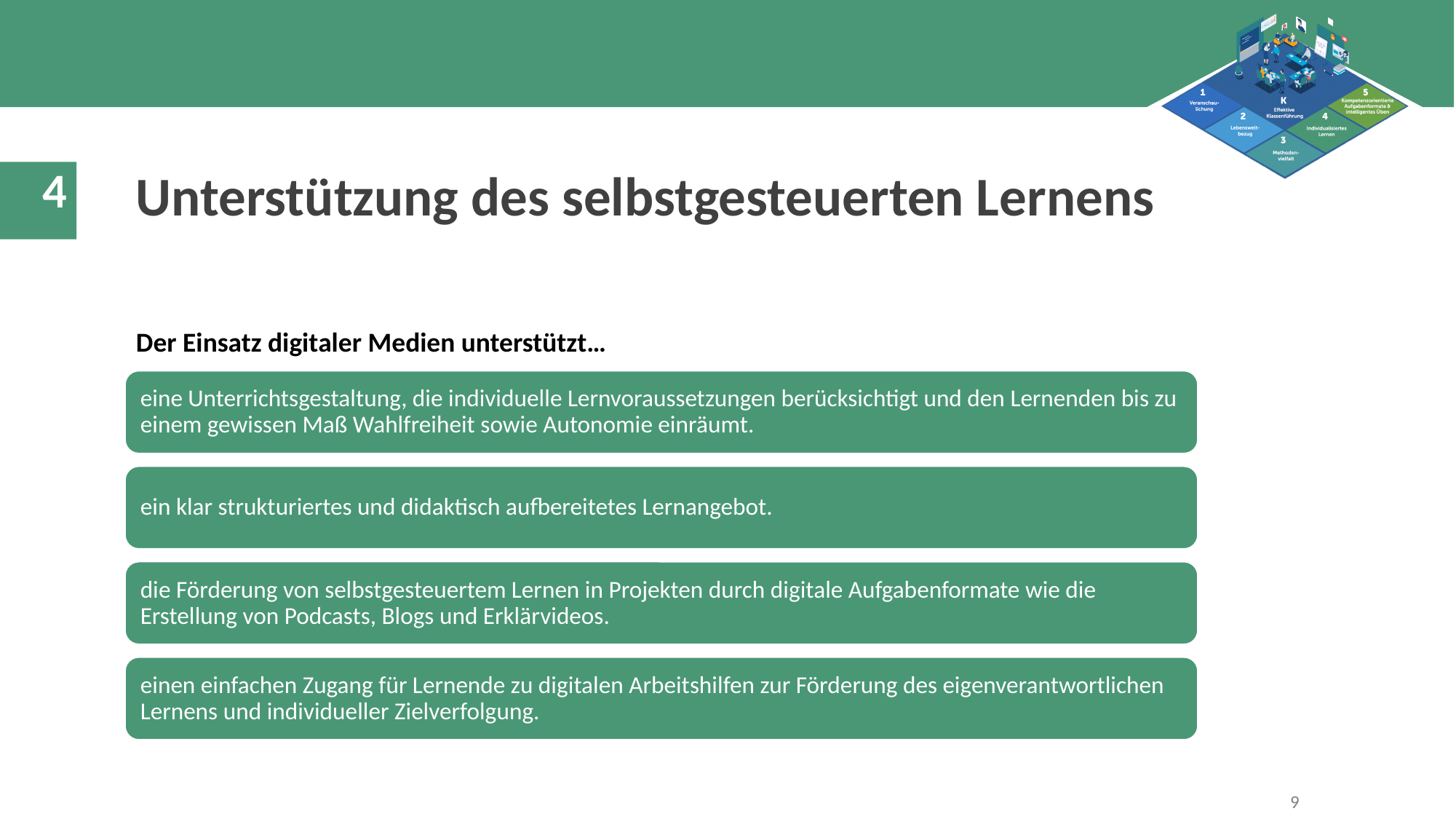

Unterstützung des selbstgesteuerten Lernens
Der Einsatz digitaler Medien unterstützt…

eine Unterrichtsgestaltung, die individuelle Lernvoraussetzungen berücksichtigt und den Lernenden bis zu einem gewissen Maß Wahlfreiheit sowie Autonomie einräumt.
ein klar strukturiertes und didaktisch aufbereitetes Lernangebot.
die Förderung von selbstgesteuertem Lernen in Projekten durch digitale Aufgabenformate wie die Erstellung von Podcasts, Blogs und Erklärvideos.
einen einfachen Zugang für Lernende zu digitalen Arbeitshilfen zur Förderung des eigenverantwortlichen Lernens und individueller Zielverfolgung.
9